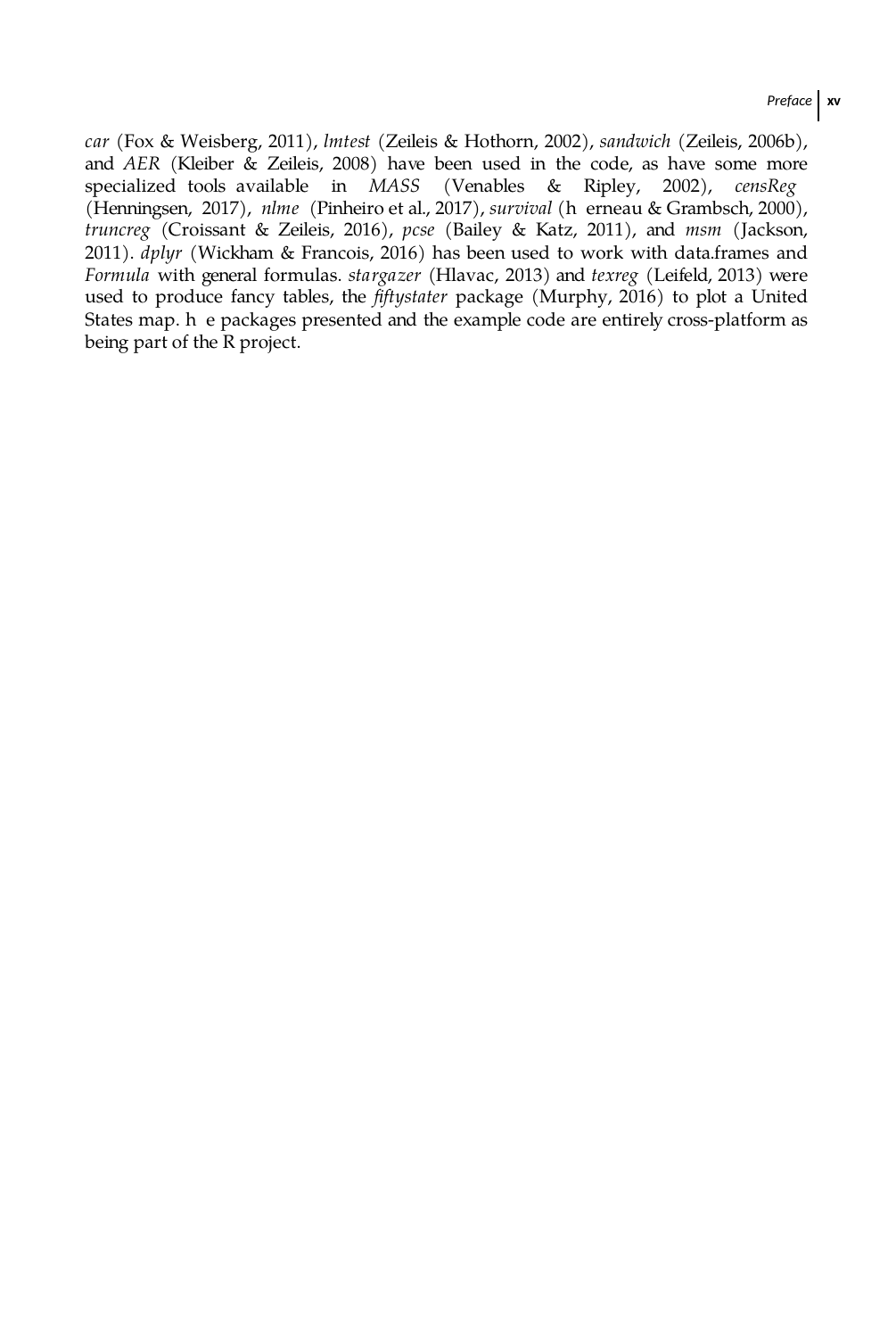

Preface  xv

car (Fox & Weisberg, 2011), lmtest (Zeileis & Hothorn, 2002), sandwich (Zeileis, 2006b), and AER (Kleiber & Zeileis, 2008) have been used in the code, as have some more specialized tools available  in  MASS  (Venables  &  Ripley,  2002),  censReg  (Henningsen,  2017),  nlme  (Pinheiro et al., 2017), survival (herneau & Grambsch, 2000), truncreg (Croissant & Zeileis, 2016), pcse (Bailey & Katz, 2011), and msm (Jackson, 2011). dplyr (Wickham & Francois, 2016) has been used to work with data.frames and Formula with general formulas. stargazer (Hlavac, 2013) and texreg (Leifeld, 2013) were used to produce fancy tables, the fiftystater package (Murphy, 2016) to plot a United States map. he packages presented and the example code are entirely cross-platform as being part of the R project.